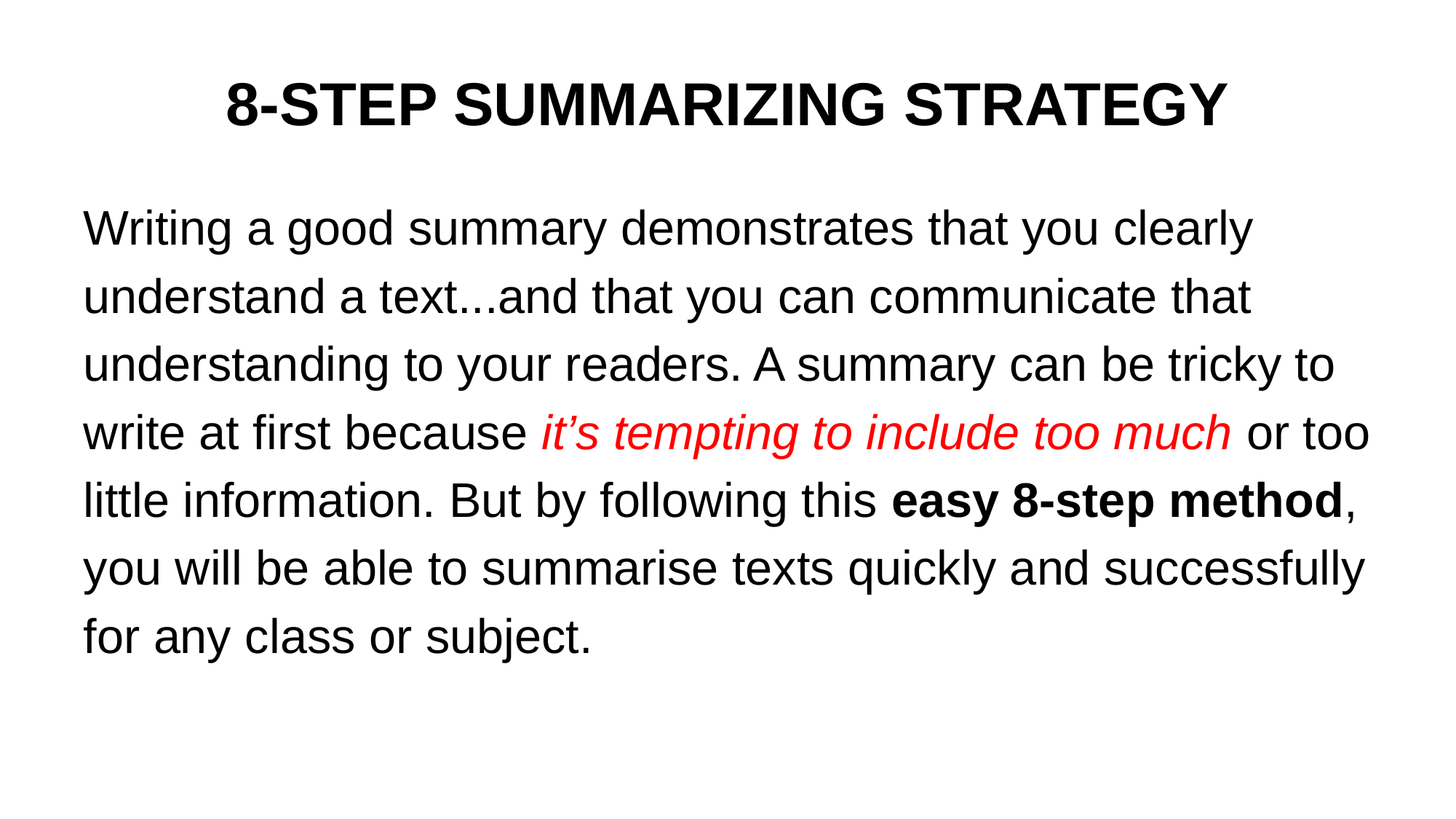

# 8-STEP SUMMARIZING STRATEGY
Writing a good summary demonstrates that you clearly
understand a text...and that you can communicate that
understanding to your readers. A summary can be tricky to
write at first because it’s tempting to include too much or too
little information. But by following this easy 8-step method,
you will be able to summarise texts quickly and successfully
for any class or subject.